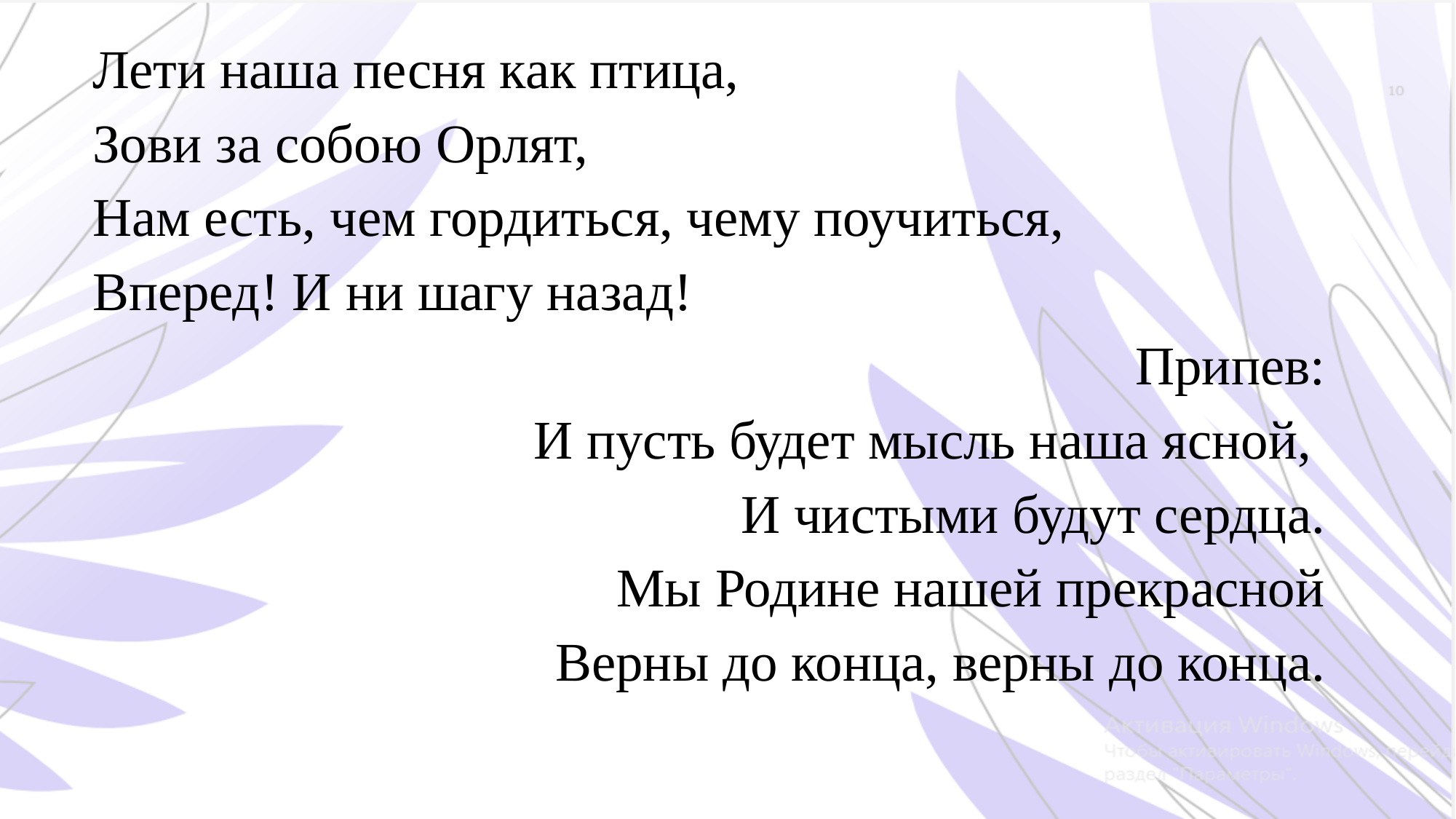

Лети наша песня как птица,
Зови за собою Орлят,
Нам есть, чем гордиться, чему поучиться,
Вперед! И ни шагу назад!
Припев:
И пусть будет мысль наша ясной,
И чистыми будут сердца.
Мы Родине нашей прекрасной
Верны до конца, верны до конца.